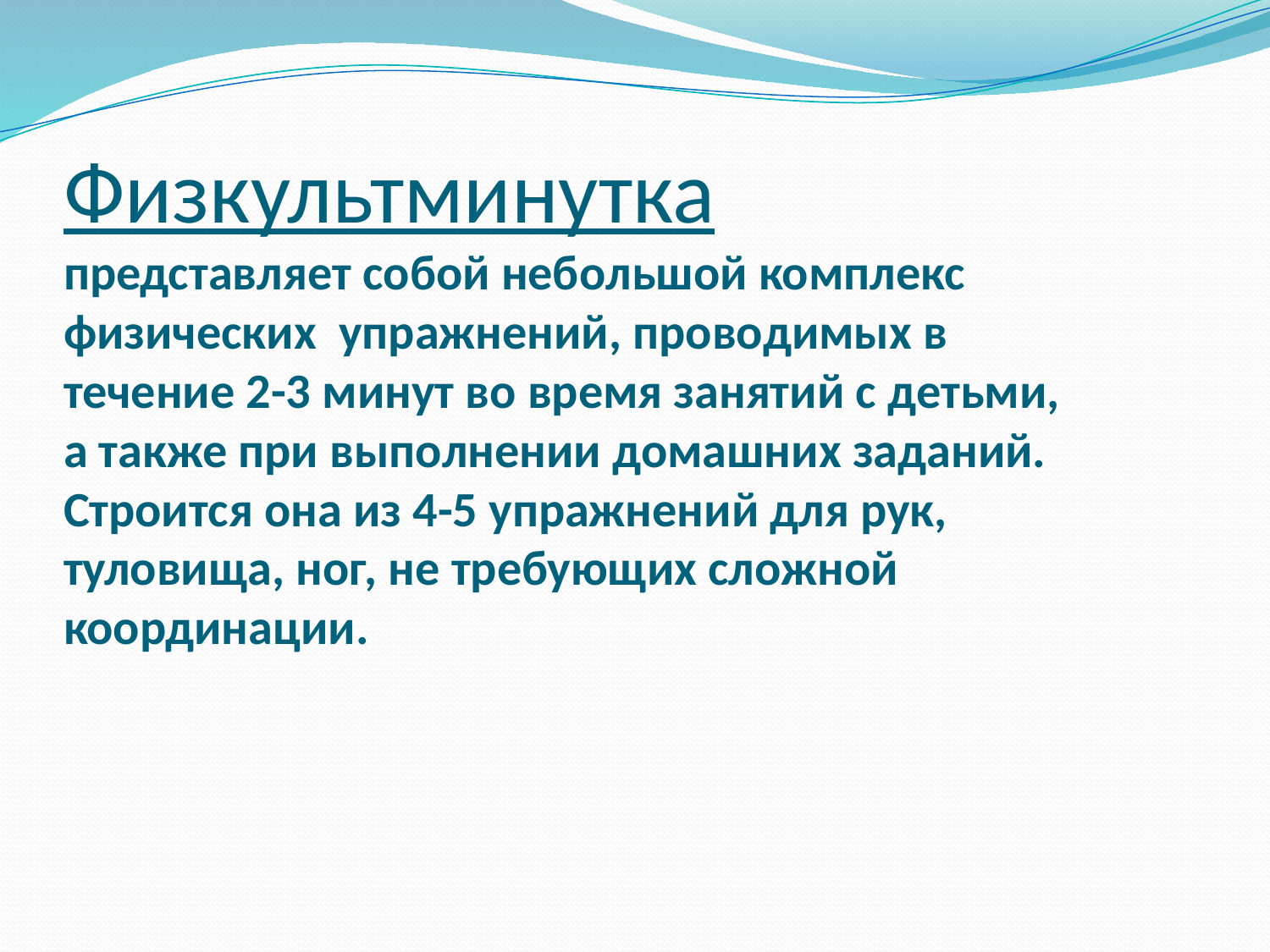

# Физкультминутка представляет собой небольшой комплекс физических  упражнений, проводимых в течение 2-3 минут во время занятий с детьми, а также при выполнении домашних заданий. Строится она из 4-5 упражнений для рук, туловища, ног, не требующих сложной координации.